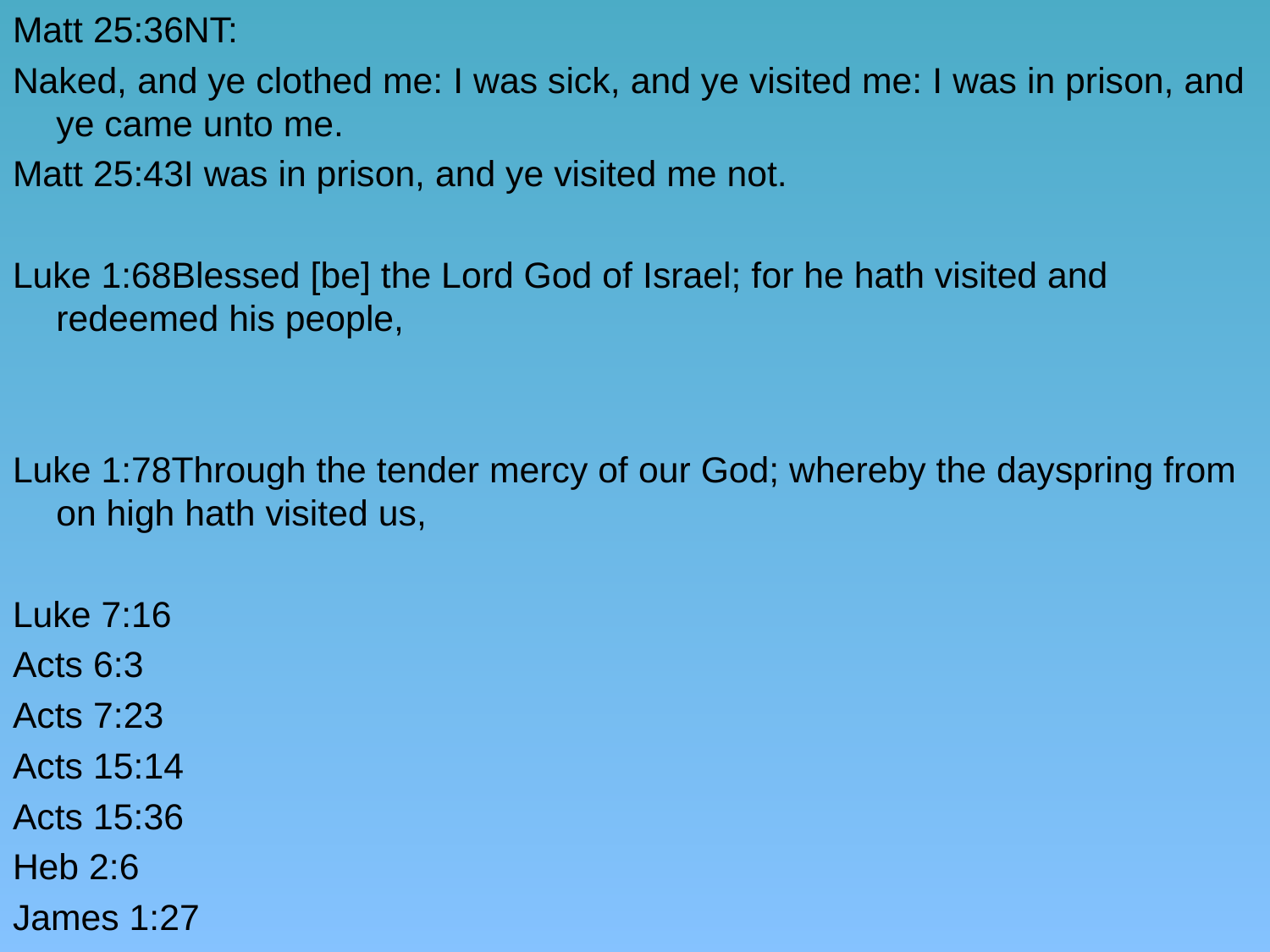

Matt 25:36NT:
Naked, and ye clothed me: I was sick, and ye visited me: I was in prison, and ye came unto me.
Matt 25:43I was in prison, and ye visited me not.

Luke 1:68Blessed [be] the Lord God of Israel; for he hath visited and redeemed his people,

Luke 1:78Through the tender mercy of our God; whereby the dayspring from on high hath visited us,

Luke 7:16
Acts 6:3
Acts 7:23
Acts 15:14
Acts 15:36
Heb 2:6
James 1:27

#